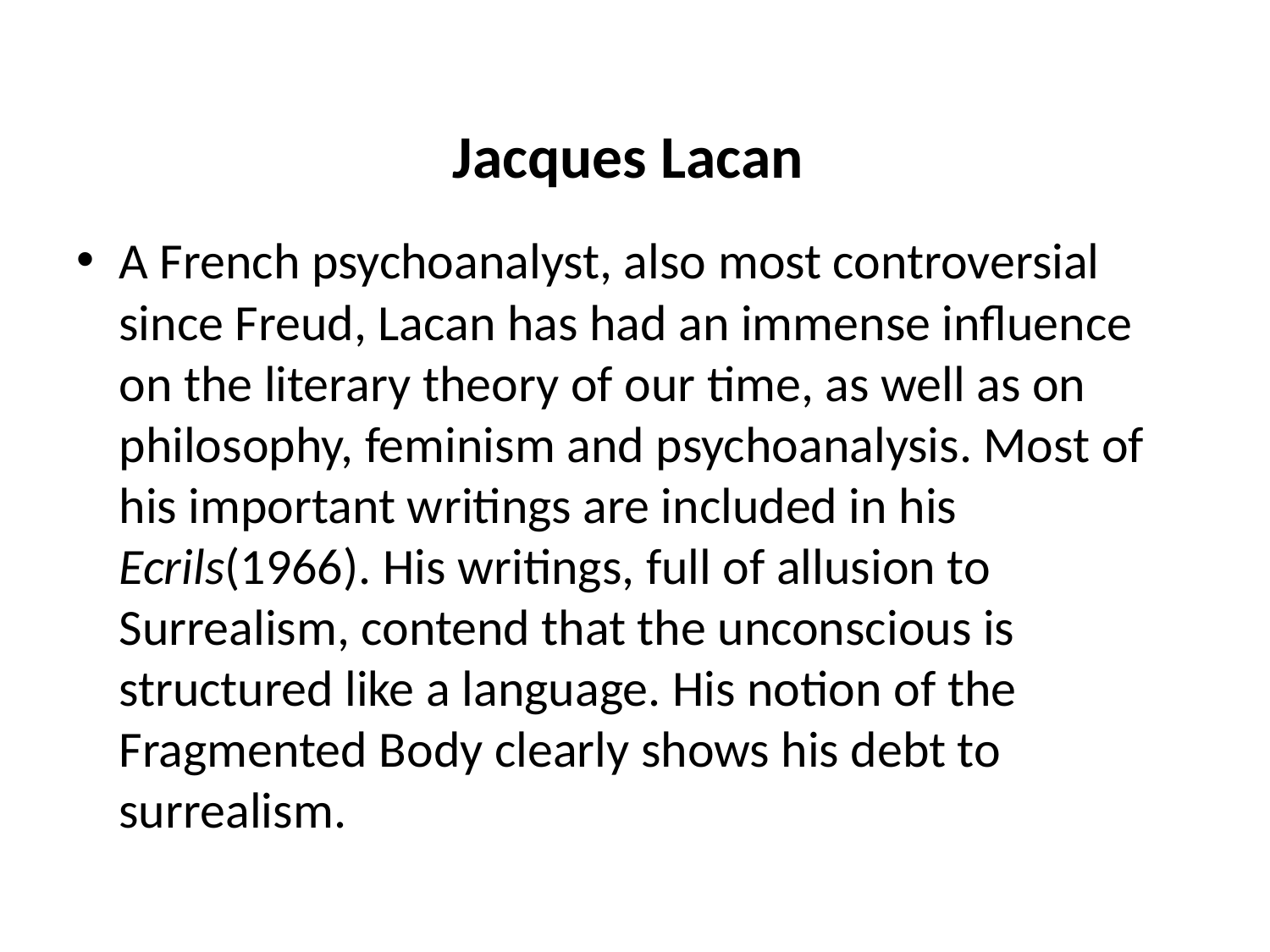

# Jacques Lacan
A French psychoanalyst, also most controversial since Freud, Lacan has had an immense influence on the literary theory of our time, as well as on philosophy, feminism and psychoanalysis. Most of his important writings are included in his Ecrils(1966). His writings, full of allusion to Surrealism, contend that the unconscious is structured like a language. His notion of the Fragmented Body clearly shows his debt to surrealism.